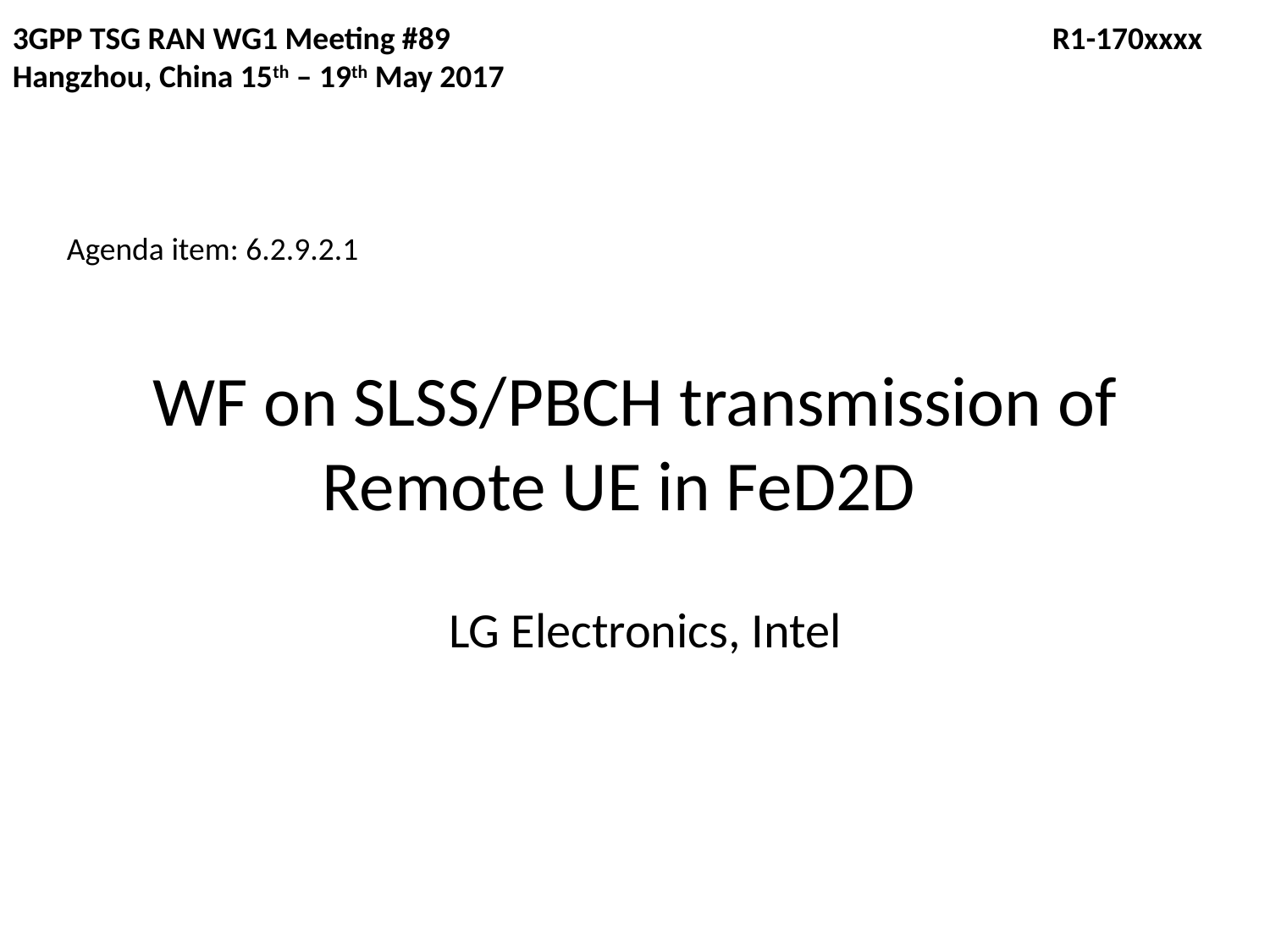

3GPP TSG RAN WG1 Meeting #89				                     R1-170xxxx
Hangzhou, China 15th – 19th May 2017
Agenda item: 6.2.9.2.1
# WF on SLSS/PBCH transmission of Remote UE in FeD2D
LG Electronics, Intel